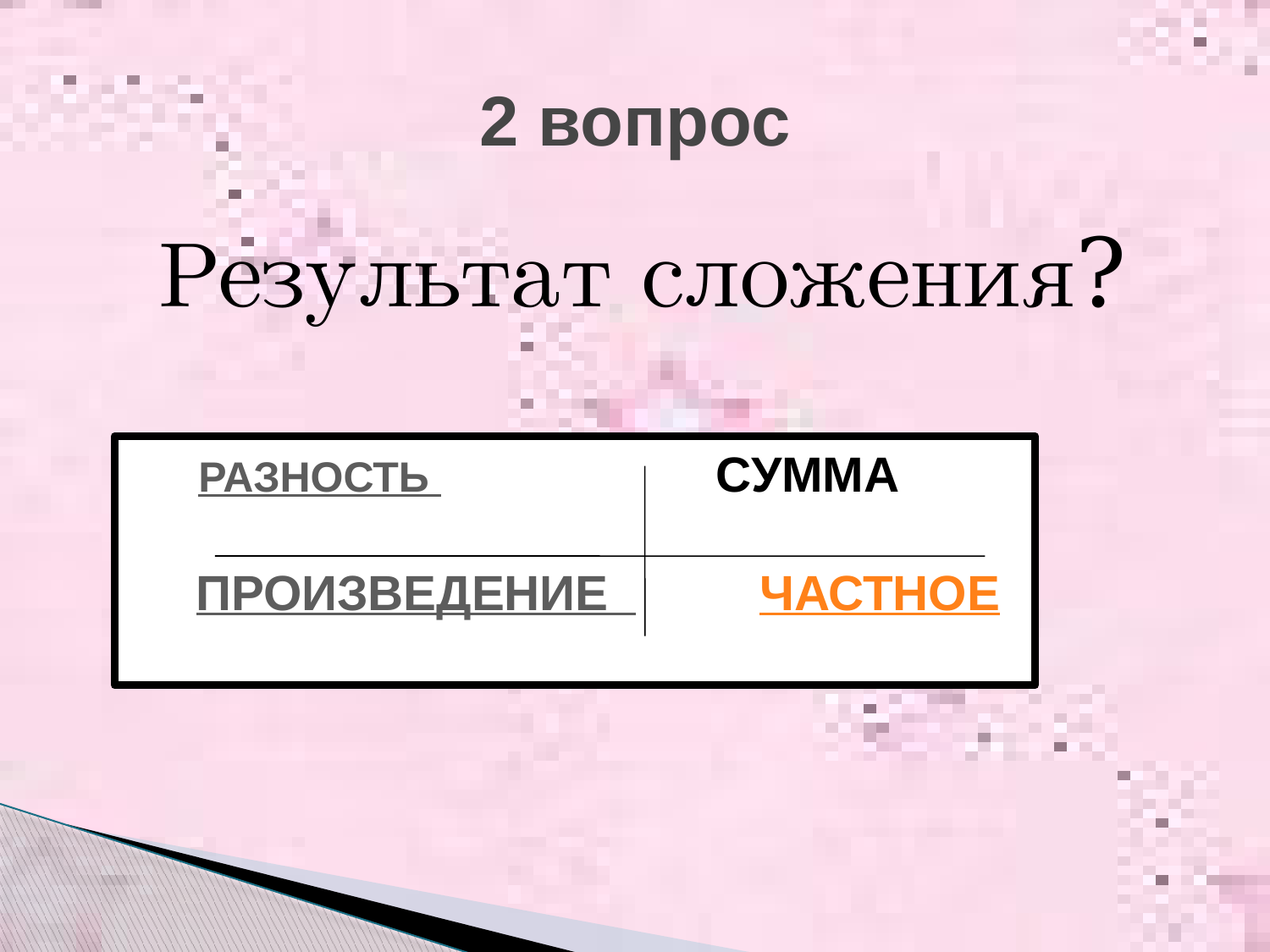

# 2 вопрос
Результат сложения?
      РАЗНОСТЬ                     СУММА

     ПРОИЗВЕДЕНИЕ           ЧАСТНОЕ